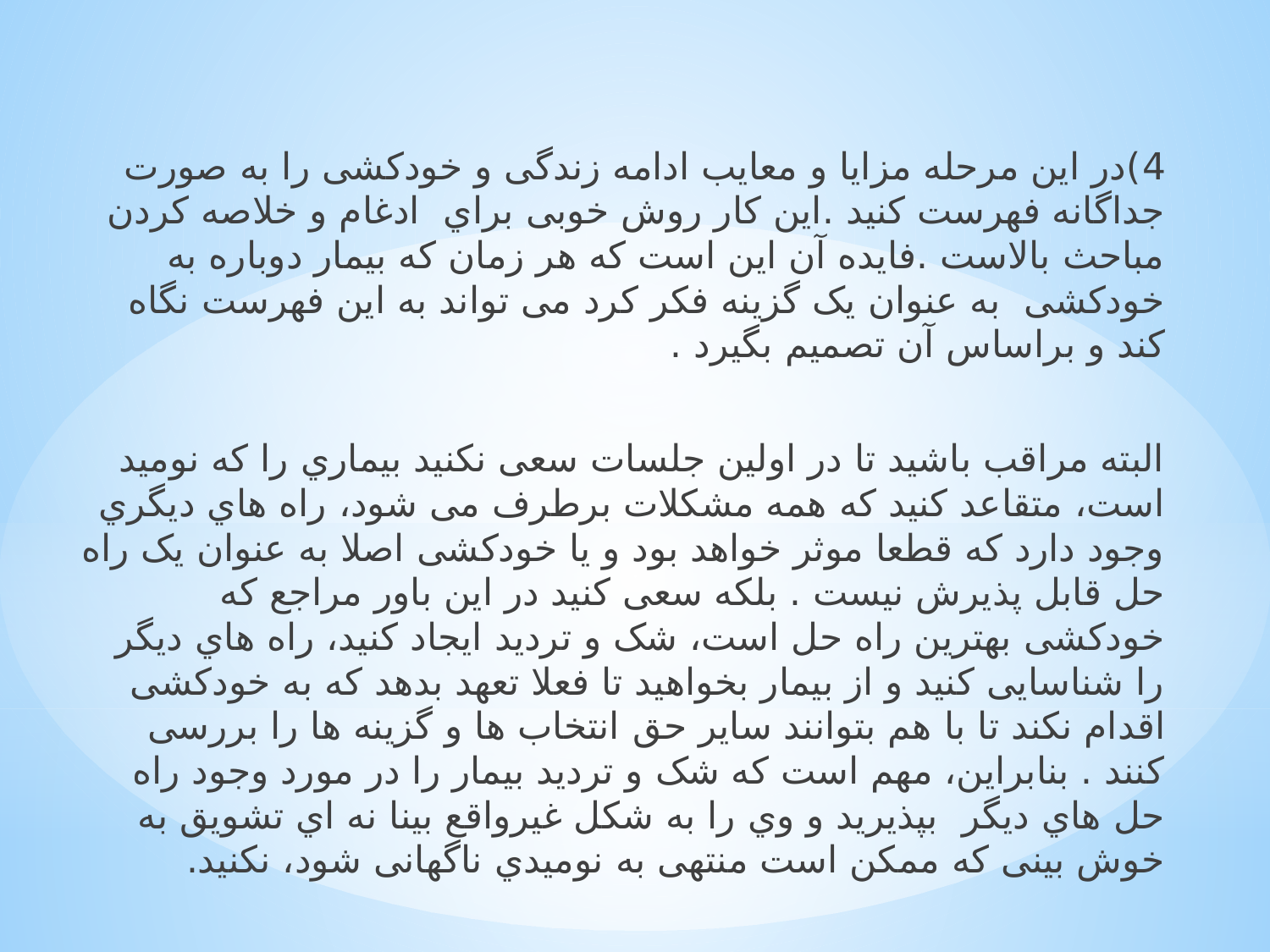

4)در اﯾﻦ ﻣﺮﺣﻠﻪ ﻣﺰاﯾﺎ و ﻣﻌﺎﯾﺐ اداﻣﻪ زﻧﺪﮔﯽ و ﺧﻮدﮐﺸﯽ را ﺑﻪ ﺻﻮرت ﺟﺪاﮔﺎﻧﻪ ﻓﻬﺮﺳﺖ ﮐﻨﯿﺪ .اﯾﻦ ﮐﺎر روش ﺧﻮﺑﯽ ﺑﺮاي  ادﻏﺎم و ﺧﻼﺻﻪ ﮐﺮدن ﻣﺒﺎﺣﺚ ﺑﺎﻻﺳﺖ .ﻓﺎﯾﺪه آن اﯾﻦ اﺳﺖ ﮐﻪ ﻫﺮ زﻣﺎن ﮐﻪ ﺑﯿﻤﺎر دوﺑﺎره ﺑﻪ ﺧﻮدﮐﺸﯽ  ﺑﻪ ﻋﻨﻮان ﯾﮏ ﮔﺰﯾﻨﻪ ﻓﮑﺮ ﮐﺮد ﻣﯽ ﺗﻮاﻧﺪ ﺑﻪ اﯾﻦ ﻓﻬﺮﺳﺖ ﻧﮕﺎه ﮐﻨﺪ و ﺑﺮاﺳﺎس آن ﺗﺼﻤﯿﻢ ﺑﮕﯿﺮد .

اﻟﺒﺘﻪ ﻣﺮاﻗﺐ ﺑﺎﺷﯿﺪ ﺗﺎ در اوﻟﯿﻦ ﺟﻠﺴﺎت ﺳﻌﯽ ﻧﮑﻨﯿﺪ ﺑﯿﻤﺎري را ﮐﻪ ﻧﻮﻣﯿﺪ اﺳﺖ، ﻣﺘﻘﺎﻋﺪ ﮐﻨﯿﺪ ﮐﻪ ﻫﻤﻪ ﻣﺸﮑﻼت ﺑﺮﻃﺮف ﻣﯽ ﺷﻮد، راه ﻫﺎي دﯾﮕﺮي وﺟﻮد دارد ﮐﻪ ﻗﻄﻌﺎ ﻣﻮﺛﺮ ﺧﻮاﻫﺪ ﺑﻮد و ﯾﺎ ﺧﻮدﮐﺸﯽ اﺻﻼ ﺑﻪ ﻋﻨﻮان ﯾﮏ راه ﺣﻞ ﻗﺎﺑﻞ ﭘﺬﯾﺮش ﻧﯿﺴﺖ . ﺑﻠﮑﻪ ﺳﻌﯽ ﮐﻨﯿﺪ در اﯾﻦ ﺑﺎور ﻣﺮاﺟﻊ ﮐﻪ ﺧﻮدﮐﺸﯽ ﺑﻬﺘﺮﯾﻦ راه ﺣﻞ اﺳﺖ، ﺷﮏ و ﺗﺮدﯾﺪ اﯾﺠﺎد ﮐﻨﯿﺪ، راه ﻫﺎي دﯾﮕﺮ را ﺷﻨﺎﺳﺎﯾﯽ ﮐﻨﯿﺪ و از ﺑﯿﻤﺎر ﺑﺨﻮاﻫﯿﺪ ﺗﺎ ﻓﻌﻼ ﺗﻌﻬﺪ ﺑﺪﻫﺪ ﮐﻪ ﺑﻪ ﺧﻮدﮐﺸﯽ اﻗﺪام ﻧﮑﻨﺪ ﺗﺎ ﺑﺎ ﻫﻢ ﺑﺘﻮاﻧﻨﺪ ﺳﺎﯾﺮ ﺣﻖ اﻧﺘﺨﺎب ﻫﺎ و ﮔﺰﯾﻨﻪ ﻫﺎ را ﺑﺮرﺳﯽ ﮐﻨﻨﺪ . ﺑﻨﺎﺑﺮاﯾﻦ، ﻣﻬﻢ اﺳﺖ ﮐﻪ ﺷﮏ و ﺗﺮدﯾﺪ ﺑﯿﻤﺎر را در ﻣﻮرد وﺟﻮد راه ﺣﻞ ﻫﺎي دﯾﮕﺮ  ﺑﭙﺬﯾﺮﯾﺪ و وي را ﺑﻪ ﺷﮑﻞ ﻏﯿﺮواﻗﻊ ﺑﯿﻨﺎ ﻧﻪ اي ﺗﺸﻮﯾﻖ ﺑﻪ ﺧﻮش ﺑﯿﻨﯽ ﮐﻪ ﻣﻤﮑﻦ اﺳﺖ ﻣﻨﺘﻬﯽ ﺑﻪ ﻧﻮﻣﯿﺪي ﻧﺎﮔﻬﺎﻧﯽ ﺷﻮد، ﻧﮑﻨﯿﺪ.